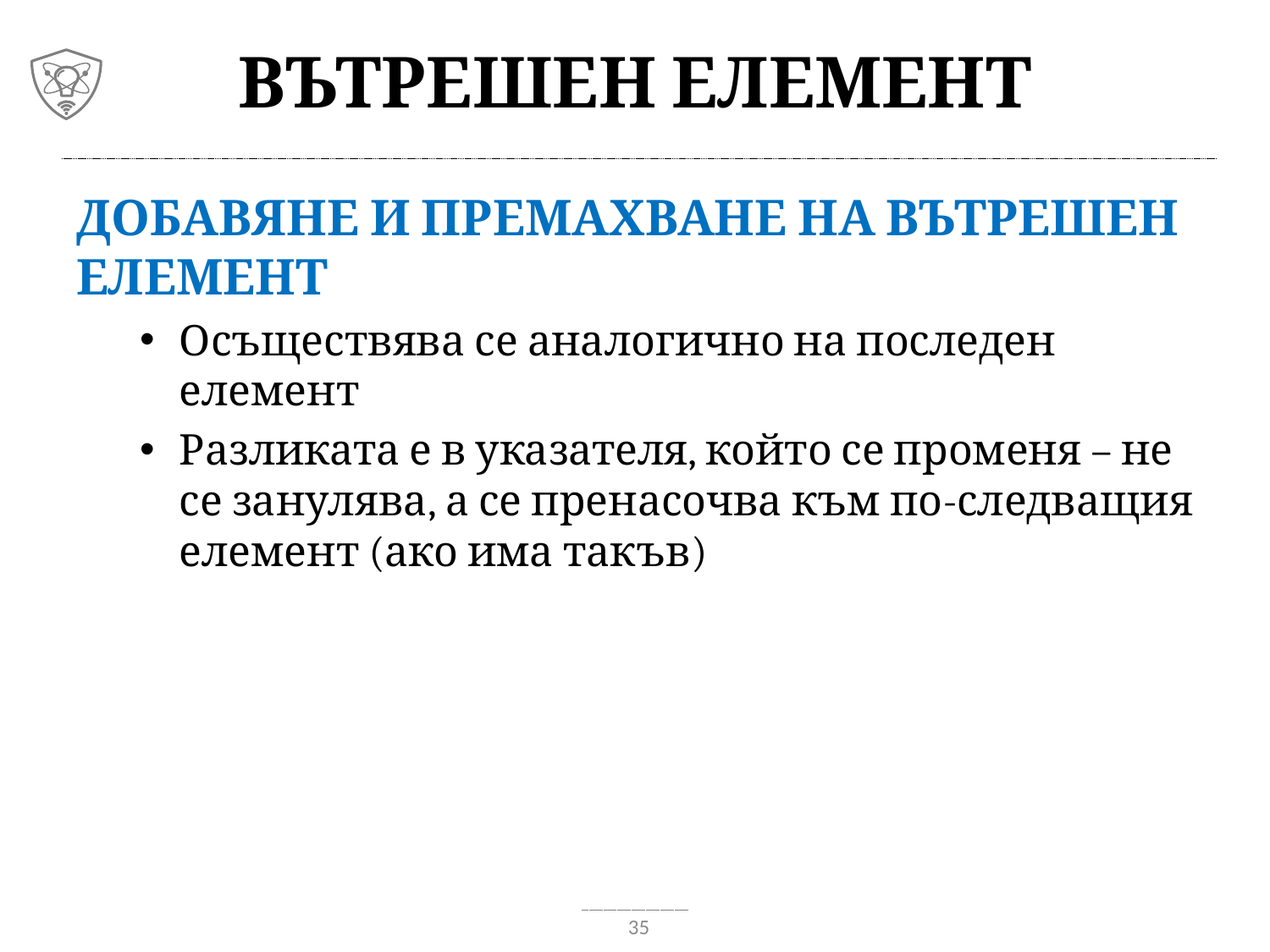

# Вътрешен елемент
Добавяне и премахване на вътрешен елемент
Осъществява се аналогично на последен елемент
Разликата е в указателя, който се променя – не се занулява, а се пренасочва към по-следващия елемент (ако има такъв)

35